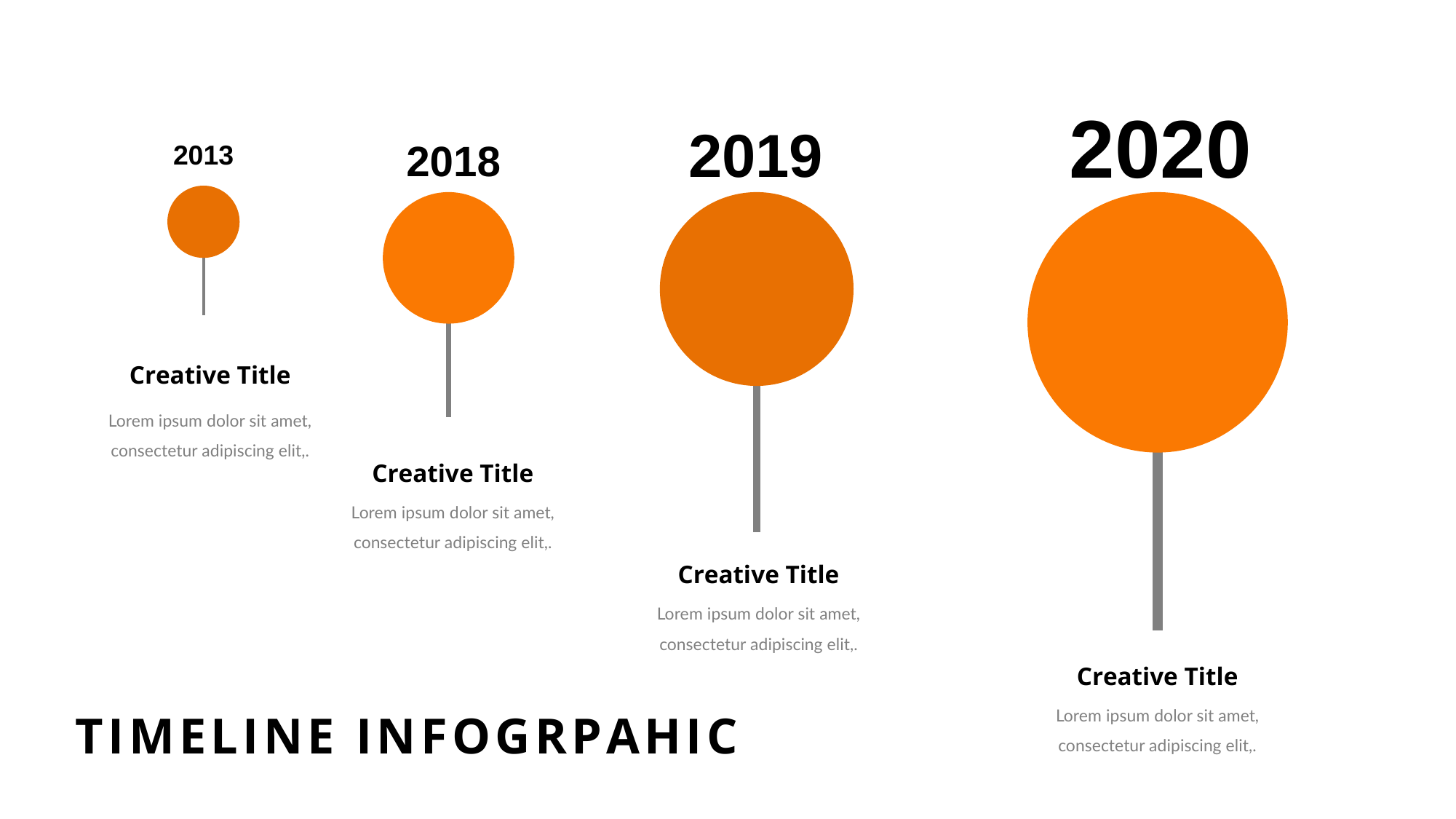

2020
2019
2018
2013

Creative Title
Lorem ipsum dolor sit amet, consectetur adipiscing elit,.
Creative Title
Lorem ipsum dolor sit amet, consectetur adipiscing elit,.
Creative Title
Lorem ipsum dolor sit amet, consectetur adipiscing elit,.
Creative Title
Lorem ipsum dolor sit amet, consectetur adipiscing elit,.
TIMELINE INFOGRPAHIC